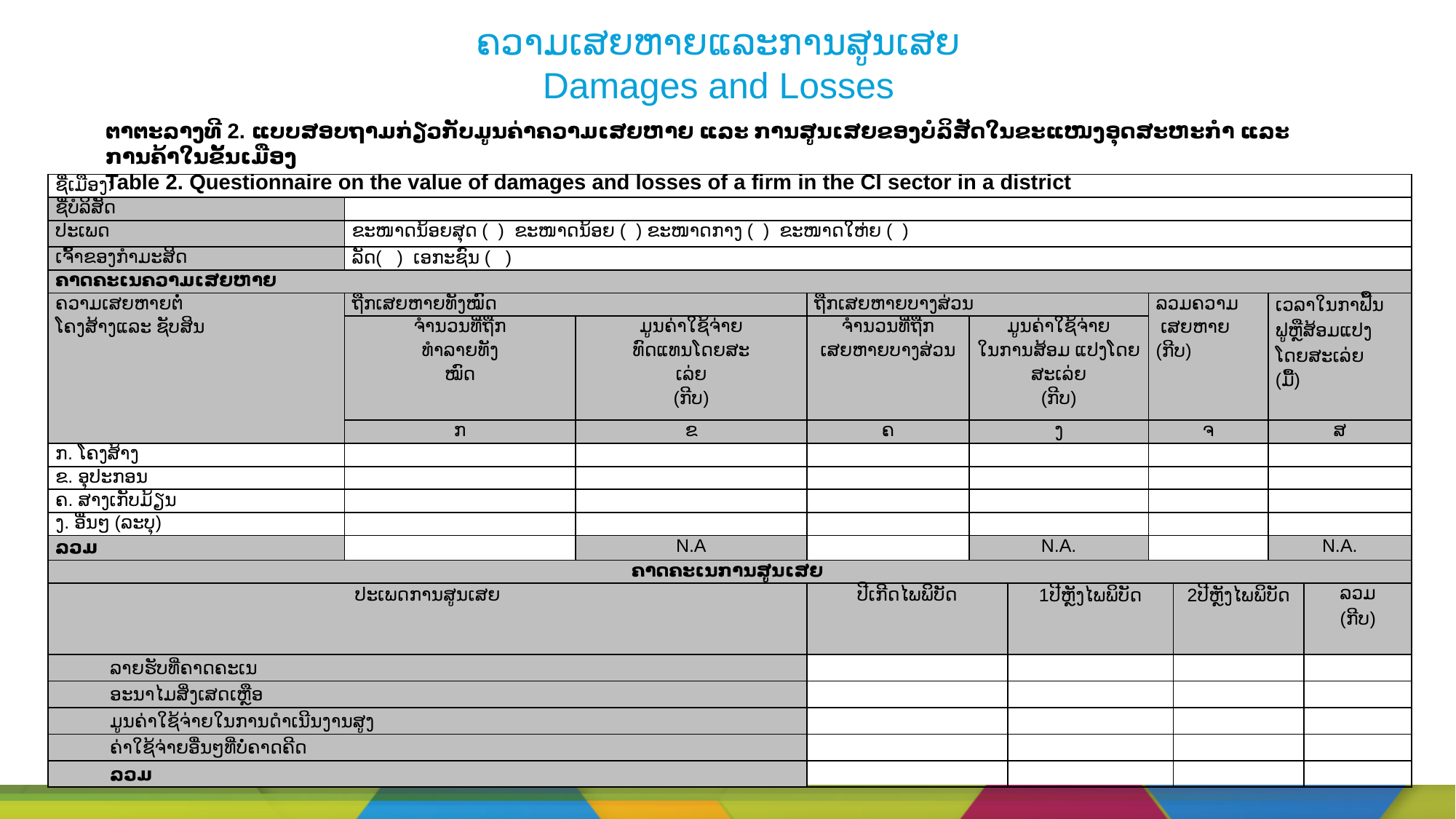

# ຄວາມເສຍຫາຍແລະການສູນເສຍ Damages and Losses
ຕາຕະລາງທີ 2. ແບບສອບຖາມກ່ຽວກັບມູນຄ່າຄວາມເສຍຫາຍ ແລະ ການສູນເສຍຂອງບໍລິສັດໃນຂະແໜງອຸດສະຫະກຳ ແລະ ການຄ້າໃນຂັ້ນເມືອງ
Table 2. Questionnaire on the value of damages and losses of a firm in the CI sector in a district
| ຊື່ເມືອງ: |  |  |  |  |  |  |  |  |  |
| --- | --- | --- | --- | --- | --- | --- | --- | --- | --- |
| ຊື່ບໍລິສັດ |  |  |  |  |  |  |  |  |  |
| ປະເພດ | ຂະໜາດນ້ອຍສຸດ ( ) ຂະໜາດນ້ອຍ ( ) ຂະໜາດກາງ ( ) ຂະໜາດໃຫ່ຍ ( ) |  |  |  |  |  |  |  |  |
| ເຈົ້າຂອງກຳມະສິດ | ລັດ( ) ເອກະຊົນ ( ) |  |  |  |  |  |  |  |  |
| ຄາດຄະເນຄວາມເສຍຫາຍ |  |  |  |  |  |  |  |  |  |
| ຄວາມເສຍຫາຍຕໍ່ ໂຄງສ້າງແລະ ຊັບສິນ | ຖືກເສຍຫາຍທັງໝົດ |  | ຖືກເສຍຫາຍບາງສ່ວນ |  |  | ລວມຄວາມ ເສຍຫາຍ (ກີບ) |  | ເວລາໃນກາຟື້ນ ຟູຫຼືສ້ອມແປງ ໂດຍສະເລ່ຍ (ມື້) |  |
|  | ຈຳນວນທີ່ຖືກ ທຳລາຍທັງ ໝົດ | ມູນຄ່າໃຊ້ຈ່າຍ ທົດແທນໂດຍສະ ເລ່ຍ (ກີບ) | ຈຳນວນທີ່ຖືກ ເສຍຫາຍບາງສ່ວນ | ມູນຄ່າໃຊ້ຈ່າຍ ໃນການສ້ອມ ແປງໂດຍສະເລ່ຍ (ກີບ) |  |  |  |  |  |
|  | ກ | ຂ | ຄ | ງ |  | ຈ |  | ສ |  |
| ກ. ໂຄງສ້າງ |  |  |  |  |  |  |  |  |  |
| ຂ. ອຸປະກອນ |  |  |  |  |  |  |  |  |  |
| ຄ. ສາງເກັບມ້ຽນ |  |  |  |  |  |  |  |  |  |
| ງ. ອື່ນໆ (ລະບຸ) |  |  |  |  |  |  |  |  |  |
| ລວມ |  | N.A |  | N.A. |  |  |  | N.A. |  |
| ຄາດຄະເນການສູນເສຍ |  |  |  |  |  |  |  |  |  |
| ປະເພດການສູນເສຍ |  |  | ປີເກີດໄພພິບັດ |  | 1ປີຫຼັງໄພພິບັດ |  | 2ປີຫຼັງໄພພິບັດ |  | ລວມ (ກີບ) |
| ລາຍຮັບທີ່ຄາດຄະເນ |  |  |  |  |  |  |  |  |  |
| ອະນາໄມສິ່ງເສດເຫຼືອ |  |  |  |  |  |  |  |  |  |
| ມູນຄ່າໃຊ້ຈ່າຍໃນການດຳເນີນງານສູງ |  |  |  |  |  |  |  |  |  |
| ຄ່າໃຊ້ຈ່າຍອື່ນໆທີ່ບໍ່ຄາດຄີດ |  |  |  |  |  |  |  |  |  |
| ລວມ |  |  |  |  |  |  |  |  |  |